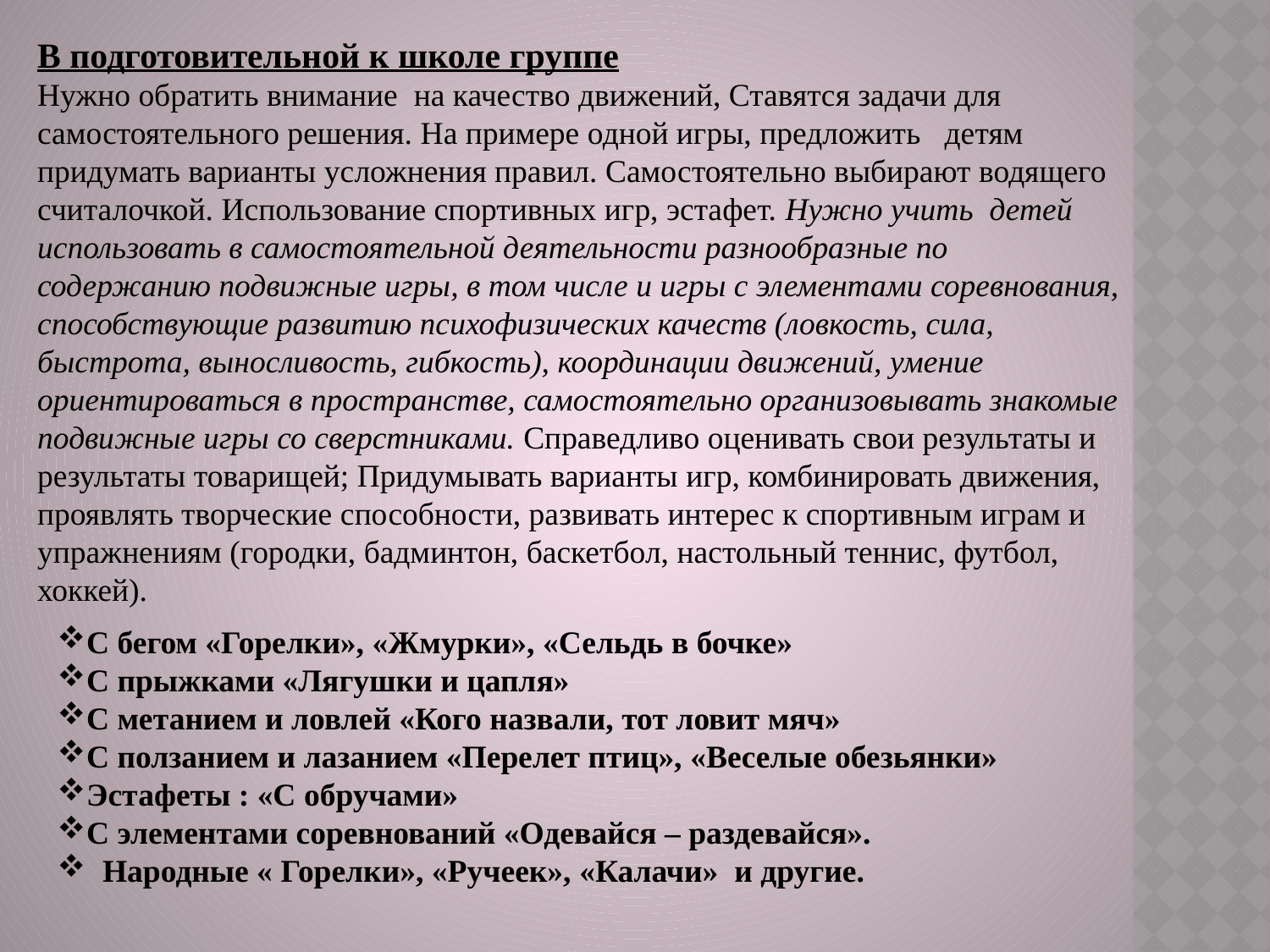

В подготовительной к школе группе
Нужно обратить внимание  на качество движений, Ставятся задачи для самостоятельного решения. На примере одной игры, предложить   детям придумать варианты усложнения правил. Самостоятельно выбирают водящего считалочкой. Использование спортивных игр, эстафет. Нужно учить  детей использовать в самостоятельной деятельности разнообразные по содержанию подвижные игры, в том числе и игры с элементами соревнования, способствующие развитию психофизических качеств (ловкость, сила, быстрота, выносливость, гибкость), координации движений, умение ориентироваться в пространстве, самостоятельно организовывать знакомые подвижные игры со сверстниками. Справедливо оценивать свои результаты и результаты товарищей; Придумывать варианты игр, комбинировать движения, проявлять творческие способности, развивать интерес к спортивным играм и упражнениям (городки, бадминтон, баскетбол, настольный теннис, футбол, хоккей).

С бегом «Горелки», «Жмурки», «Сельдь в бочке»
С прыжками «Лягушки и цапля»
С метанием и ловлей «Кого назвали, тот ловит мяч»
С ползанием и лазанием «Перелет птиц», «Веселые обезьянки»
Эстафеты : «С обручами»
С элементами соревнований «Одевайся – раздевайся».
  Народные « Горелки», «Ручеек», «Калачи»  и другие.